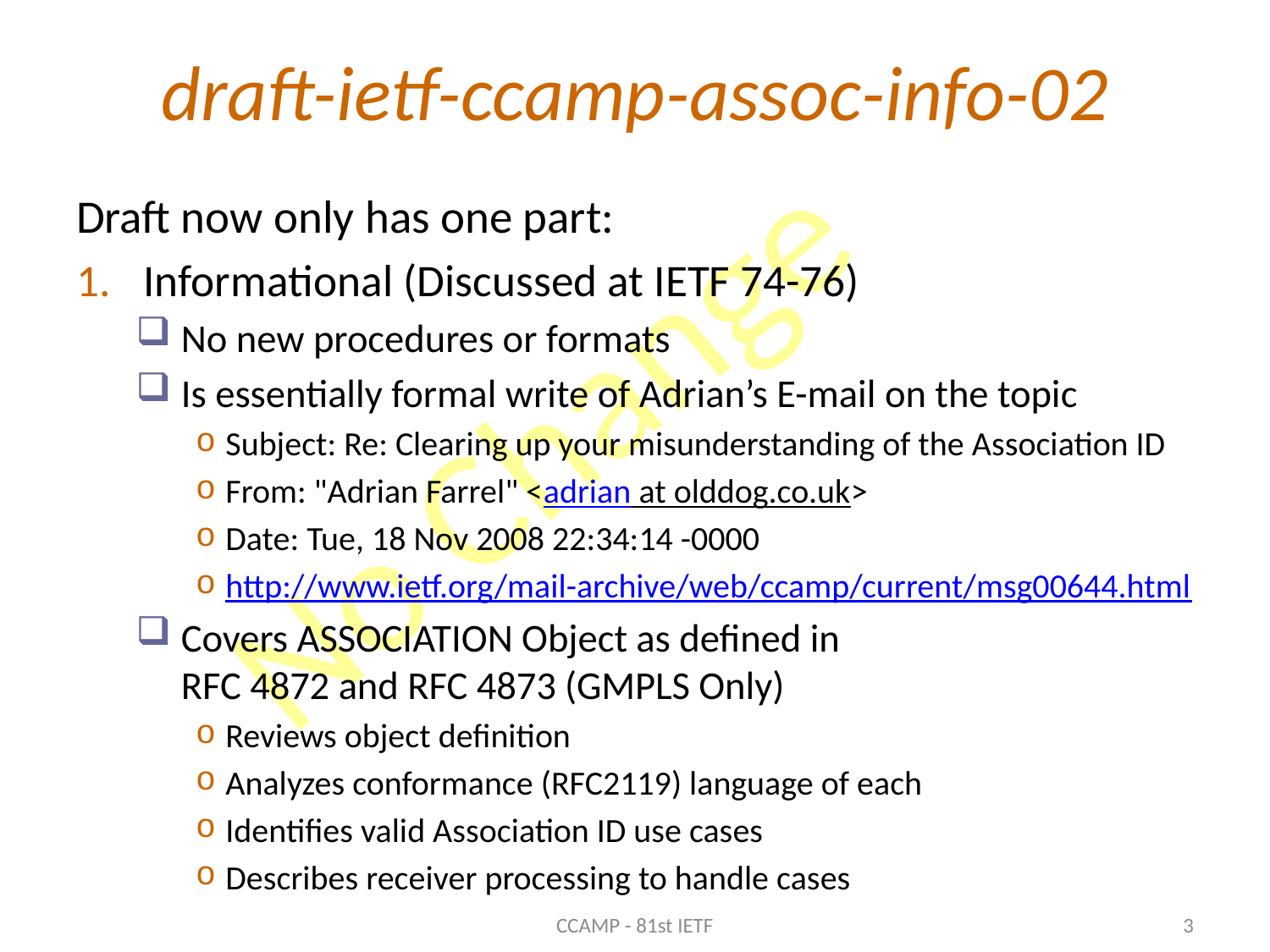

# draft-ietf-ccamp-assoc-info-02
Draft now only has one part:
Informational (Discussed at IETF 74-76)
No new procedures or formats
Is essentially formal write of Adrian’s E-mail on the topic
Subject: Re: Clearing up your misunderstanding of the Association ID
From: "Adrian Farrel" <adrian at olddog.co.uk>
Date: Tue, 18 Nov 2008 22:34:14 -0000
http://www.ietf.org/mail-archive/web/ccamp/current/msg00644.html
Covers ASSOCIATION Object as defined in
RFC 4872 and RFC 4873 (GMPLS Only)
Reviews object definition
Analyzes conformance (RFC2119) language of each
Identifies valid Association ID use cases
Describes receiver processing to handle cases
No Change
CCAMP - 81st IETF
3